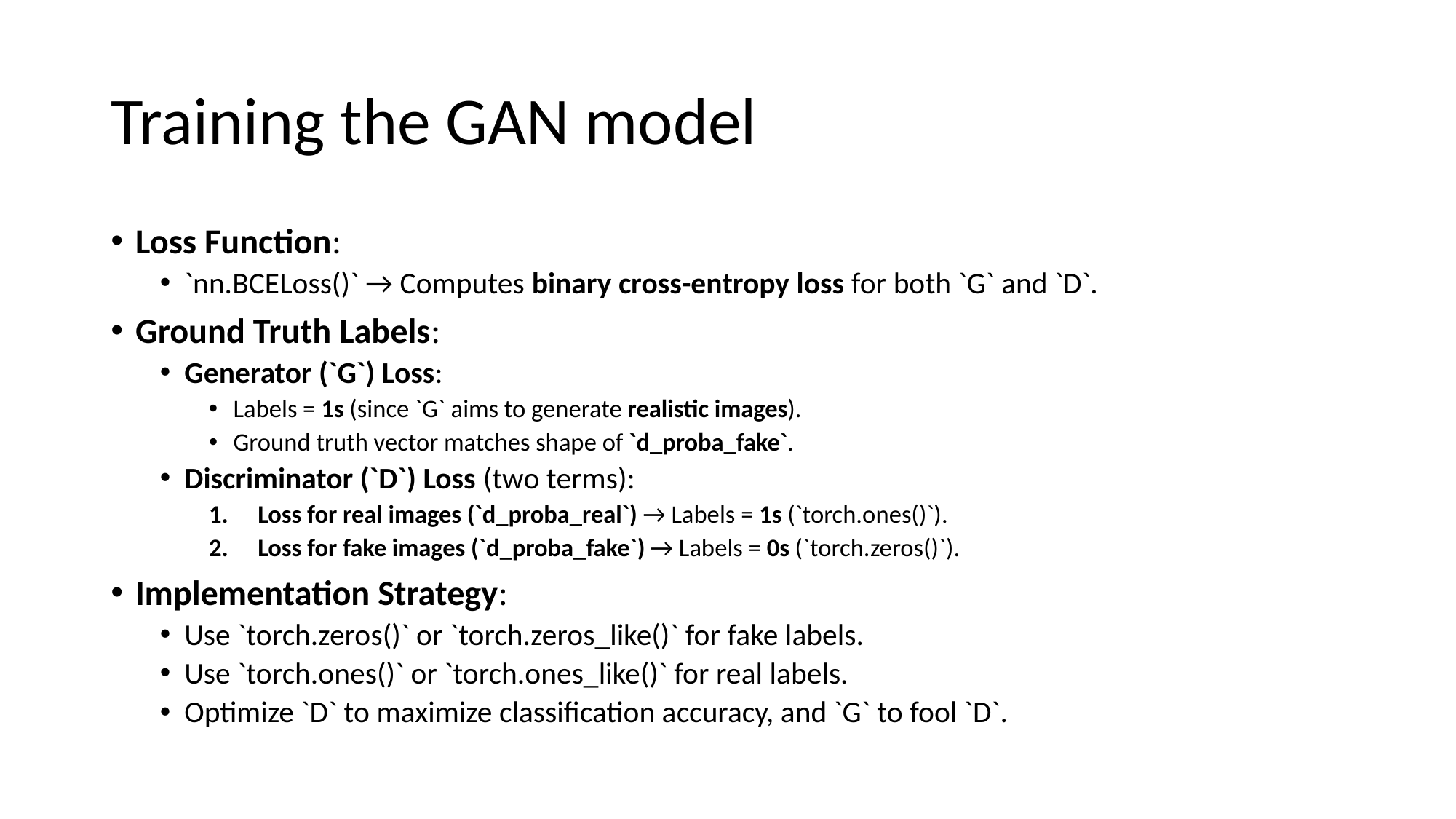

# Training the GAN model
Loss Function:
`nn.BCELoss()` → Computes binary cross-entropy loss for both `G` and `D`.
Ground Truth Labels:
Generator (`G`) Loss:
Labels = 1s (since `G` aims to generate realistic images).
Ground truth vector matches shape of `d_proba_fake`.
Discriminator (`D`) Loss (two terms):
Loss for real images (`d_proba_real`) → Labels = 1s (`torch.ones()`).
Loss for fake images (`d_proba_fake`) → Labels = 0s (`torch.zeros()`).
Implementation Strategy:
Use `torch.zeros()` or `torch.zeros_like()` for fake labels.
Use `torch.ones()` or `torch.ones_like()` for real labels.
Optimize `D` to maximize classification accuracy, and `G` to fool `D`.